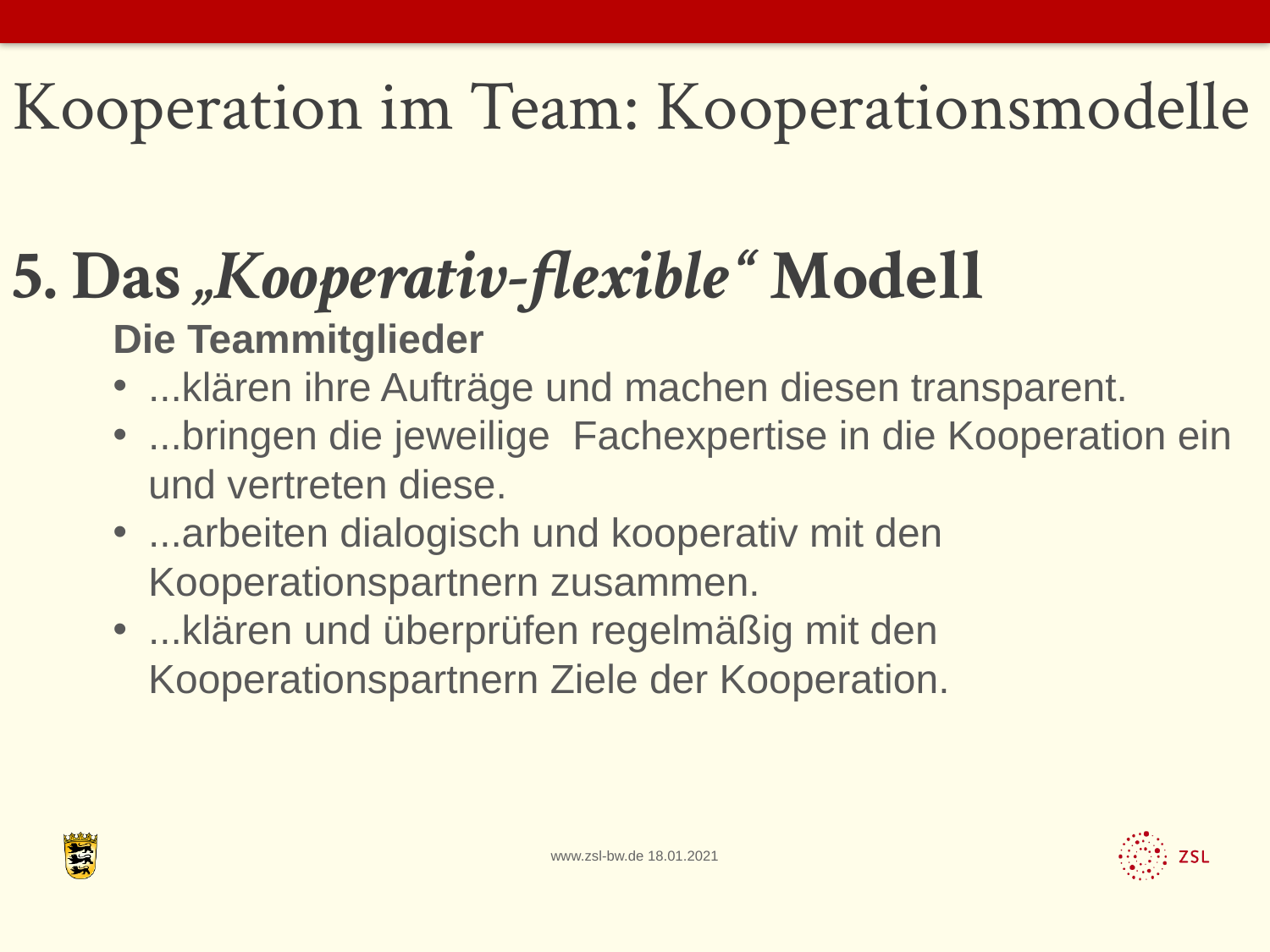

# Kooperation im Team: Kooperationsmodelle 5. Das „Kooperativ-flexible“ Modell
Die Teammitglieder
...klären ihre Aufträge und machen diesen transparent.
...bringen die jeweilige  Fachexpertise in die Kooperation ein und vertreten diese.
...arbeiten dialogisch und kooperativ mit den Kooperationspartnern zusammen.
...klären und überprüfen regelmäßig mit den Kooperationspartnern Ziele der Kooperation.